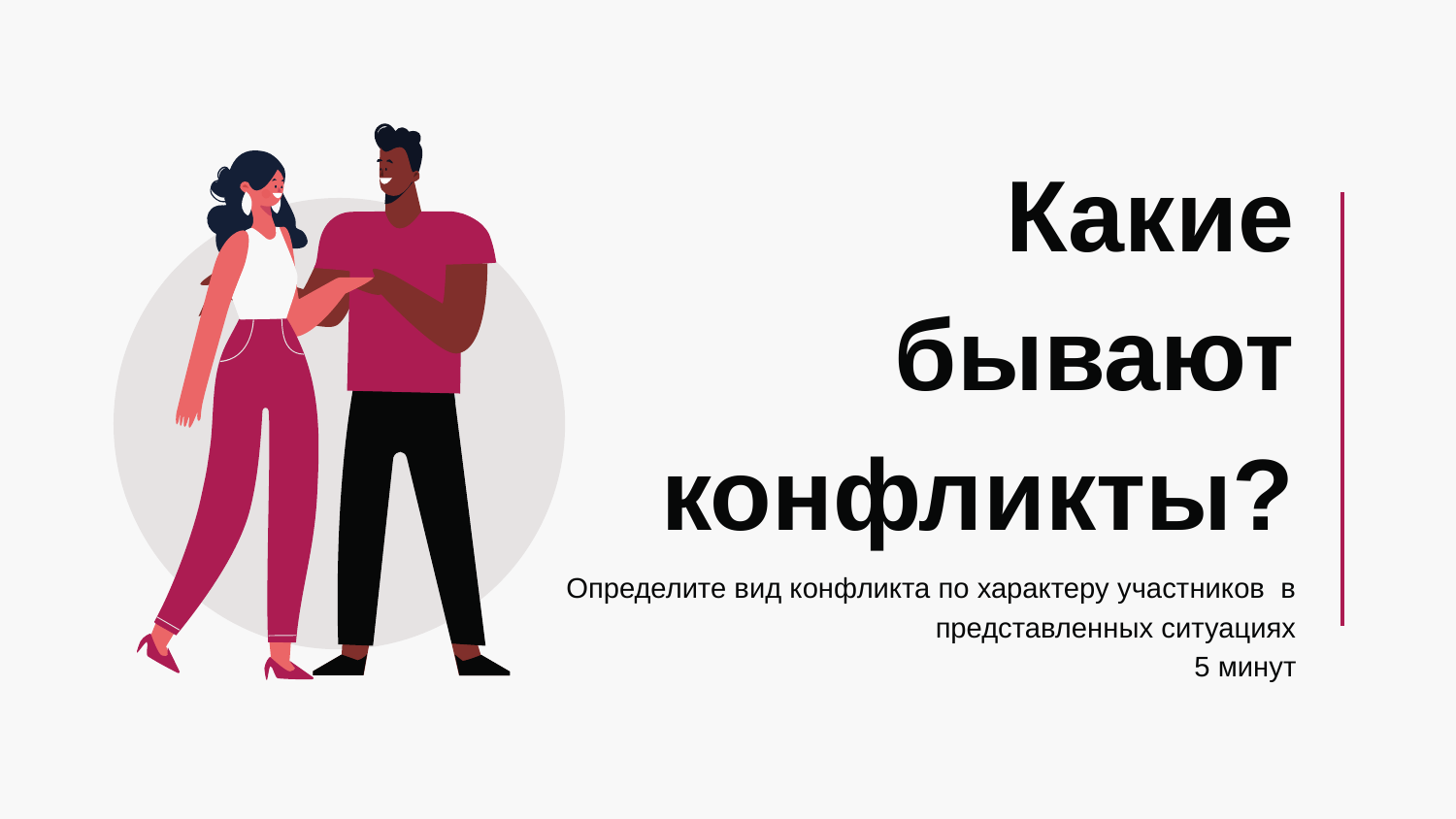

# Какие бывают конфликты?
Определите вид конфликта по характеру участников  в представленных ситуациях
5 минут